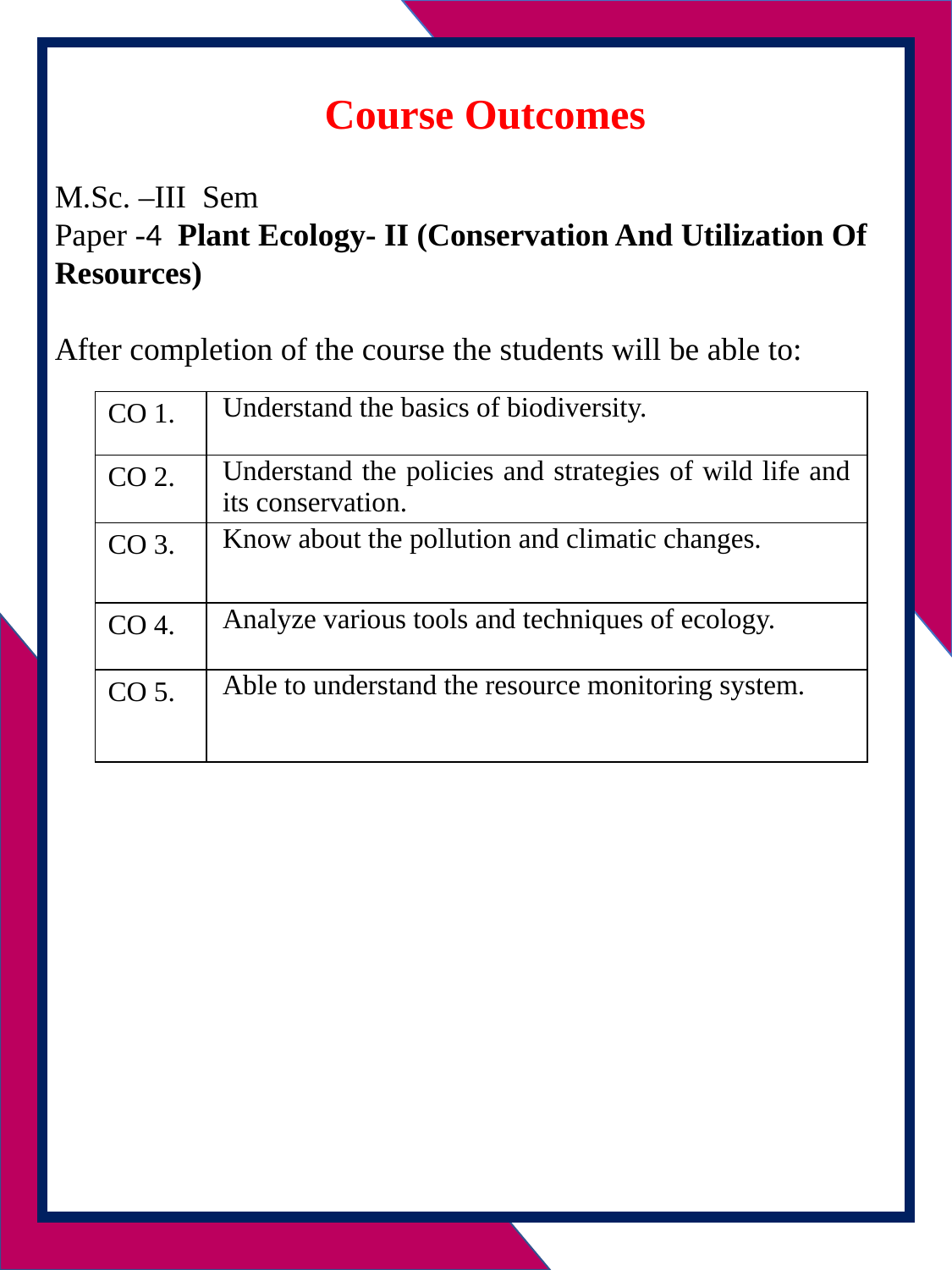

Course Outcomes

M.Sc. –III  Sem
Paper -4  Plant Ecology- II (Conservation And Utilization Of Resources)

After completion of the course the students will be able to:

| CO 1. | Understand the basics of biodiversity. |
| --- | --- |
| CO 2. | Understand the policies and strategies of wild life and its conservation. |
| CO 3. | Know about the pollution and climatic changes. |
| CO 4. | Analyze various tools and techniques of ecology. |
| CO 5. | Able to understand the resource monitoring system. |